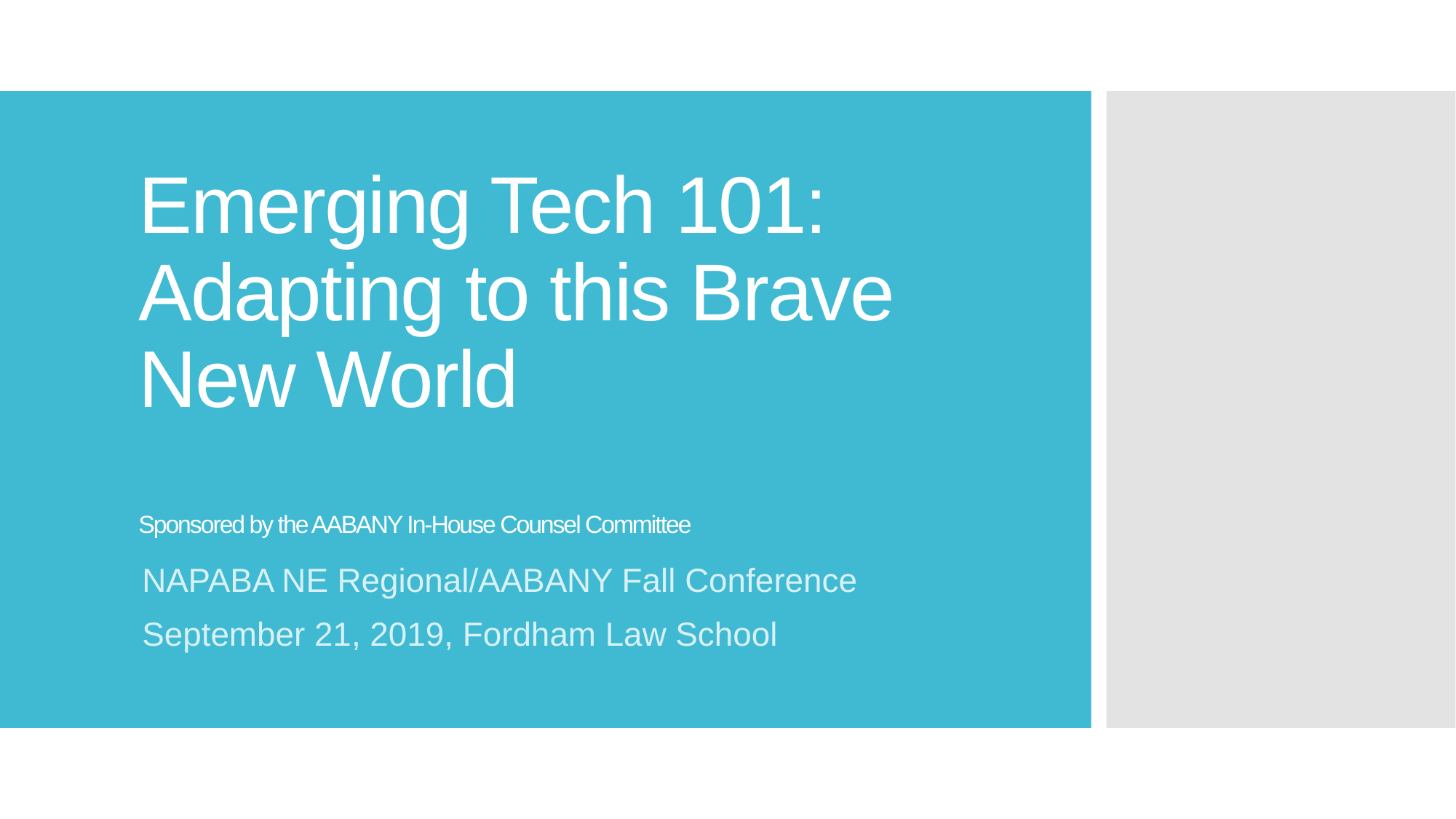

# Emerging Tech 101: Adapting to this Brave New World Sponsored by the AABANY In-House Counsel Committee
NAPABA NE Regional/AABANY Fall Conference
September 21, 2019, Fordham Law School